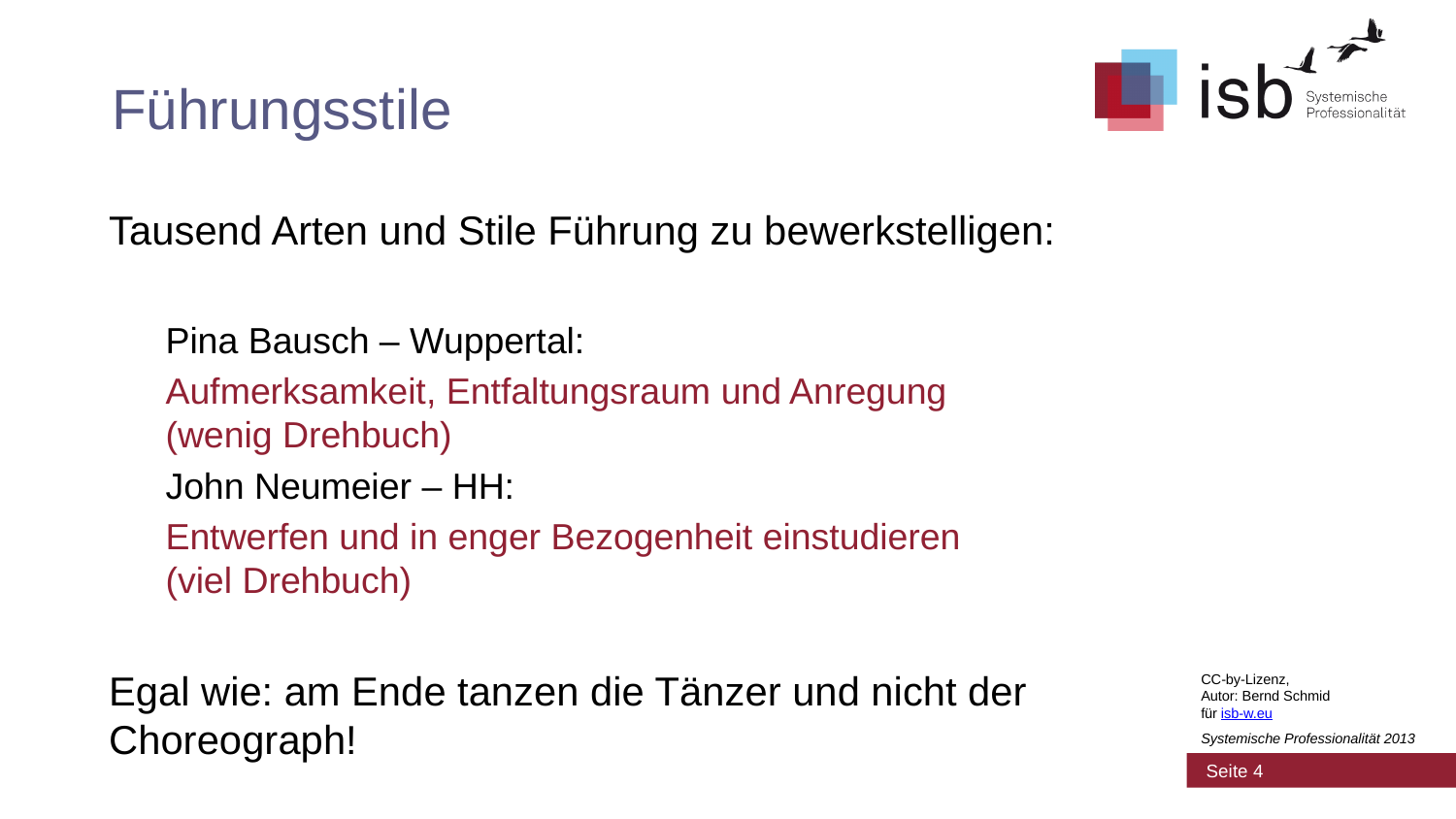

# Führungsstile
Tausend Arten und Stile Führung zu bewerkstelligen:

Pina Bausch – Wuppertal:
Aufmerksamkeit, Entfaltungsraum und Anregung
(wenig Drehbuch)
John Neumeier – HH:
Entwerfen und in enger Bezogenheit einstudieren
(viel Drehbuch)

Egal wie: am Ende tanzen die Tänzer und nicht der Choreograph!

CC-by-Lizenz,
Autor: Bernd Schmid
für isb-w.eu
Systemische Professionalität 2013
 Seite 4